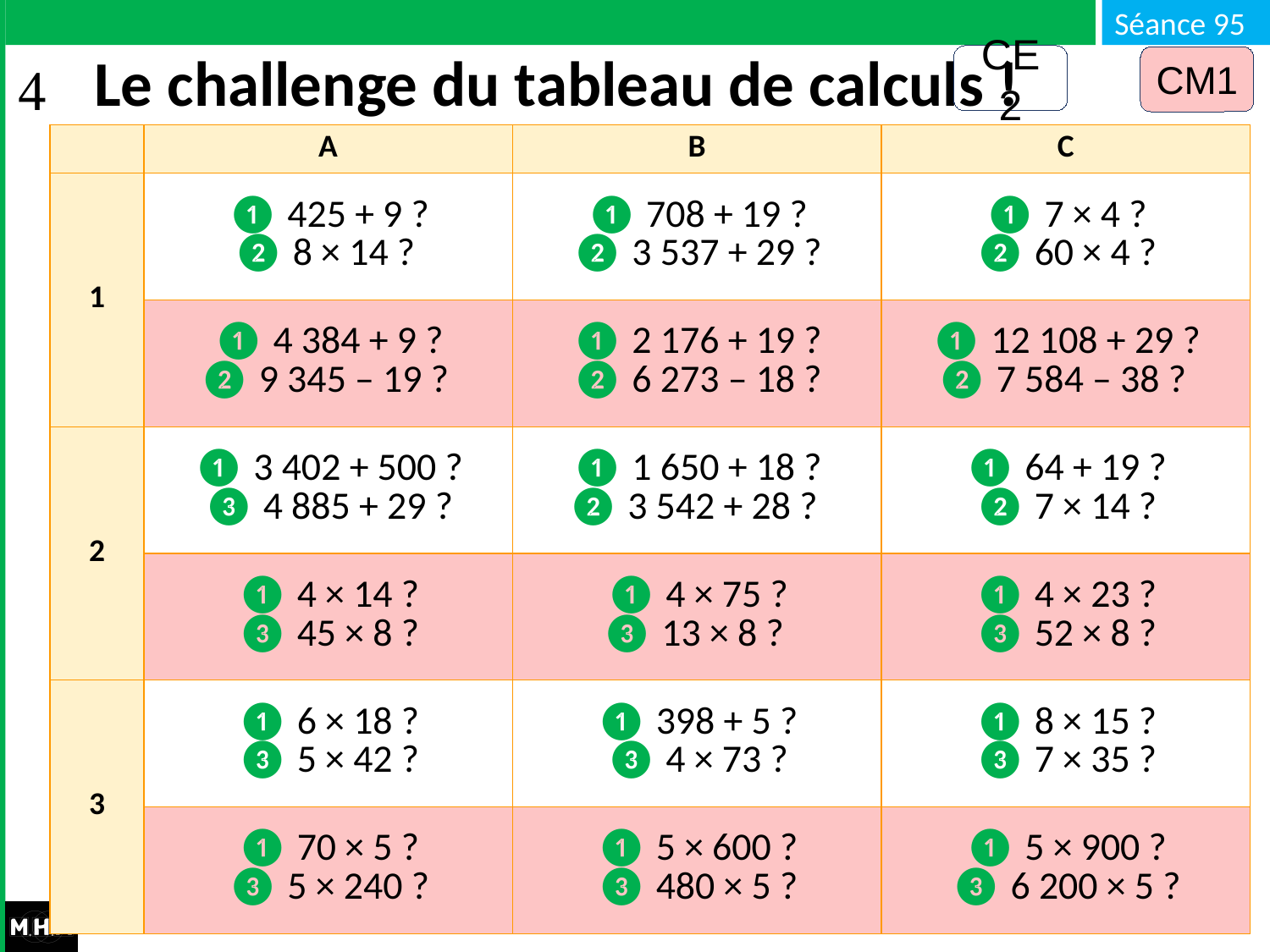

CE2
CM1
# Le challenge du tableau de calculs !
|  | A | B | C |
| --- | --- | --- | --- |
| 1 | ❶ 425 + 9 ? ❷ 8 × 14 ? | ❶ 708 + 19 ? ❷ 3 537 + 29 ? | ❶ 7 × 4 ? ❷ 60 × 4 ? |
|  | ❶ 4 384 + 9 ? ❷ 9 345 – 19 ? | ❶ 2 176 + 19 ? ❷ 6 273 – 18 ? | ❶ 12 108 + 29 ? ❷ 7 584 – 38 ? |
| 2 | ❶ 3 402 + 500 ? ❸ 4 885 + 29 ? | ❶ 1 650 + 18 ? ❷ 3 542 + 28 ? | ❶ 64 + 19 ? ❷ 7 × 14 ? |
|  | ❶ 4 × 14 ? ❸ 45 × 8 ? | ❶ 4 × 75 ? ❸ 13 × 8 ? | ❶ 4 × 23 ? ❸ 52 × 8 ? |
| 3 | ❶ 6 × 18 ? ❸ 5 × 42 ? | ❶ 398 + 5 ? ❸ 4 × 73 ? | ❶ 8 × 15 ? ❸ 7 × 35 ? |
|  | ❶ 70 × 5 ? ❸ 5 × 240 ? | ❶ 5 × 600 ? ❸ 480 × 5 ? | ❶ 5 × 900 ? ❸ 6 200 × 5 ? |